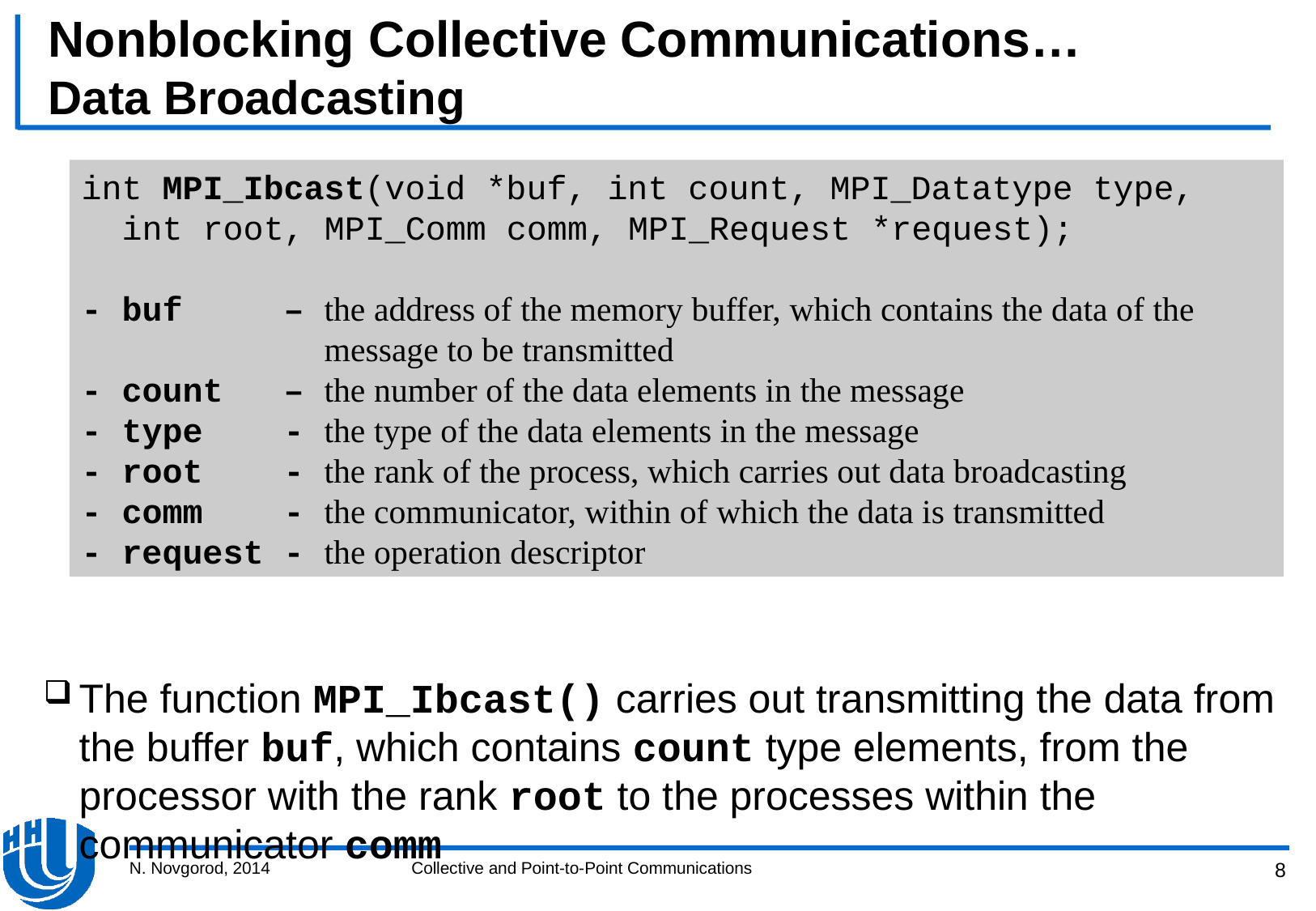

# Nonblocking Collective Communications… Data Broadcasting

The function MPI_Ibcast() carries out transmitting the data from the buffer buf, which contains count type elements, from the processor with the rank root to the processes within the communicator comm

int MPI_Ibcast(void *buf, int count, MPI_Datatype type,
  int root, MPI_Comm comm, MPI_Request *request);

- buf     – the address of the memory buffer, which contains the data of the
            message to be transmitted
- count   – the number of the data elements in the message
- type    - the type of the data elements in the message
- root    - the rank of the process, which carries out data broadcasting
- comm    - the communicator, within of which the data is transmitted
- request - the operation descriptor
N. Novgorod, 2014
Collective and Point-to-Point Communications
8